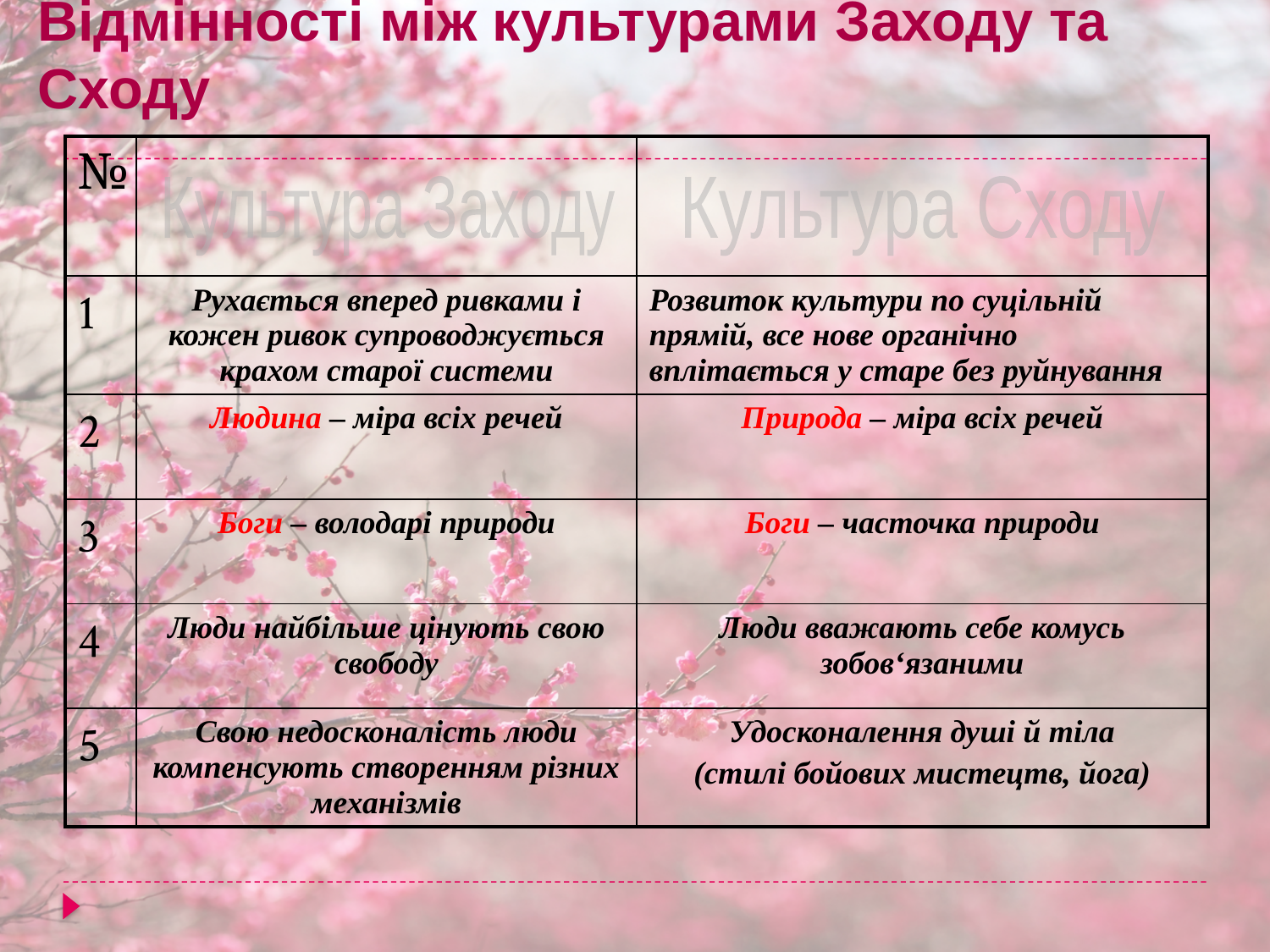

# Відмінності між культурами Заходу та Сходу
| № |  |  |
| --- | --- | --- |
| 1 | Рухається вперед ривками і кожен ривок супроводжується крахом старої системи | Розвиток культури по суцільній прямій, все нове органічно вплітається у старе без руйнування |
| 2 | Людина – міра всіх речей | Природа – міра всіх речей |
| 3 | Боги – володарі природи | Боги – часточка природи |
| 4 | Люди найбільше цінують свою свободу | Люди вважають себе комусь зобов‘язаними |
| 5 | Свою недосконалість люди компенсують створенням різних механізмів | Удосконалення душі й тіла (стилі бойових мистецтв, йога) |
Культура Заходу
Культура Сходу